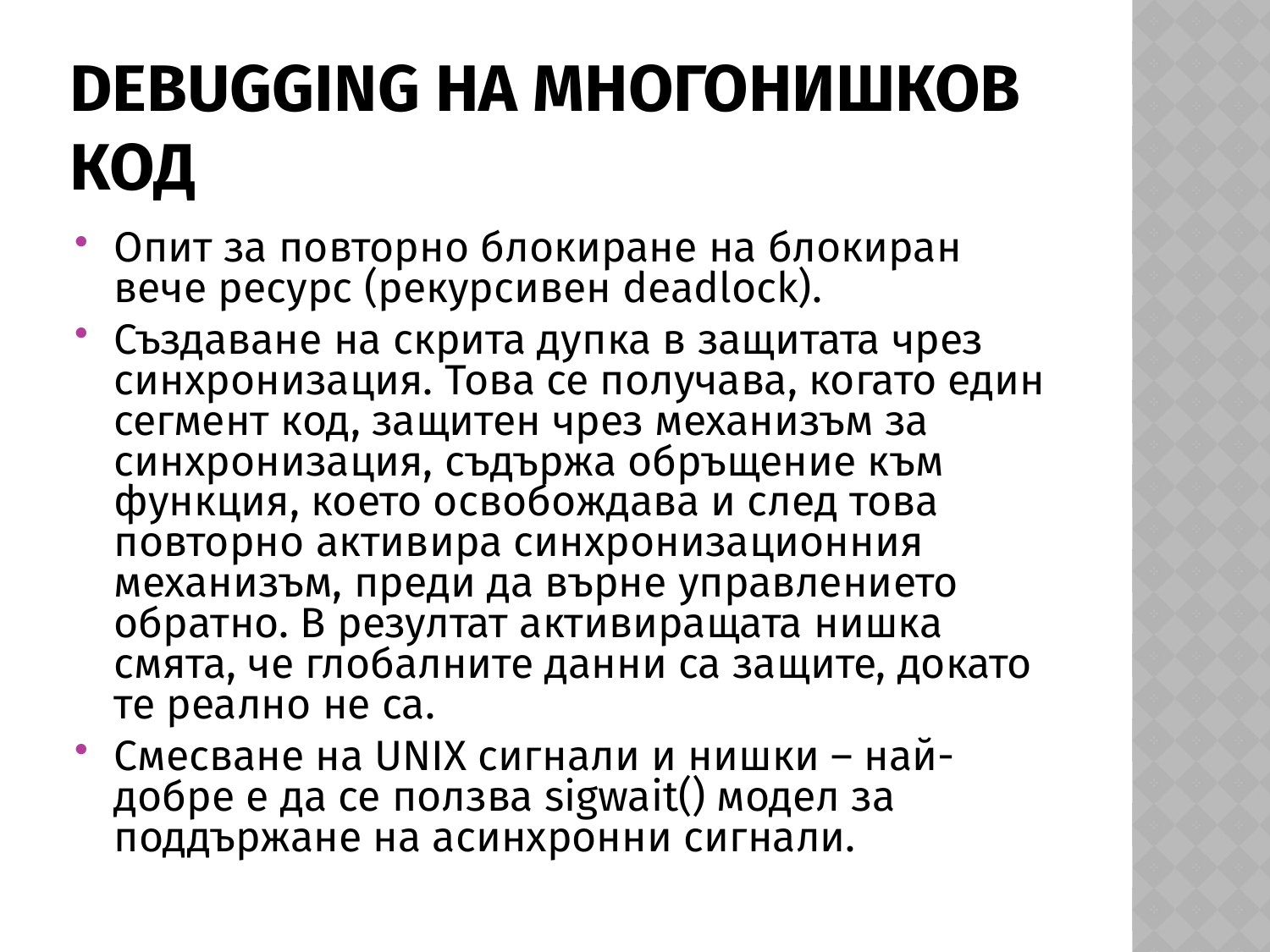

# Debugging на многонишков код
Опит за повторно блокиране на блокиран вече ресурс (рекурсивен deadlock).
Създаване на скрита дупка в защитата чрез синхронизация. Това се получава, когато един сегмент код, защитен чрез механизъм за синхронизация, съдържа обръщение към функция, което освобождава и след това повторно активира синхронизационния механизъм, преди да върне управлението обратно. В резултат активиращата нишка смята, че глобалните данни са защите, докато те реално не са.
Смесване на UNIX сигнали и нишки – най-добре е да се ползва sigwait() модел за поддържане на асинхронни сигнали.